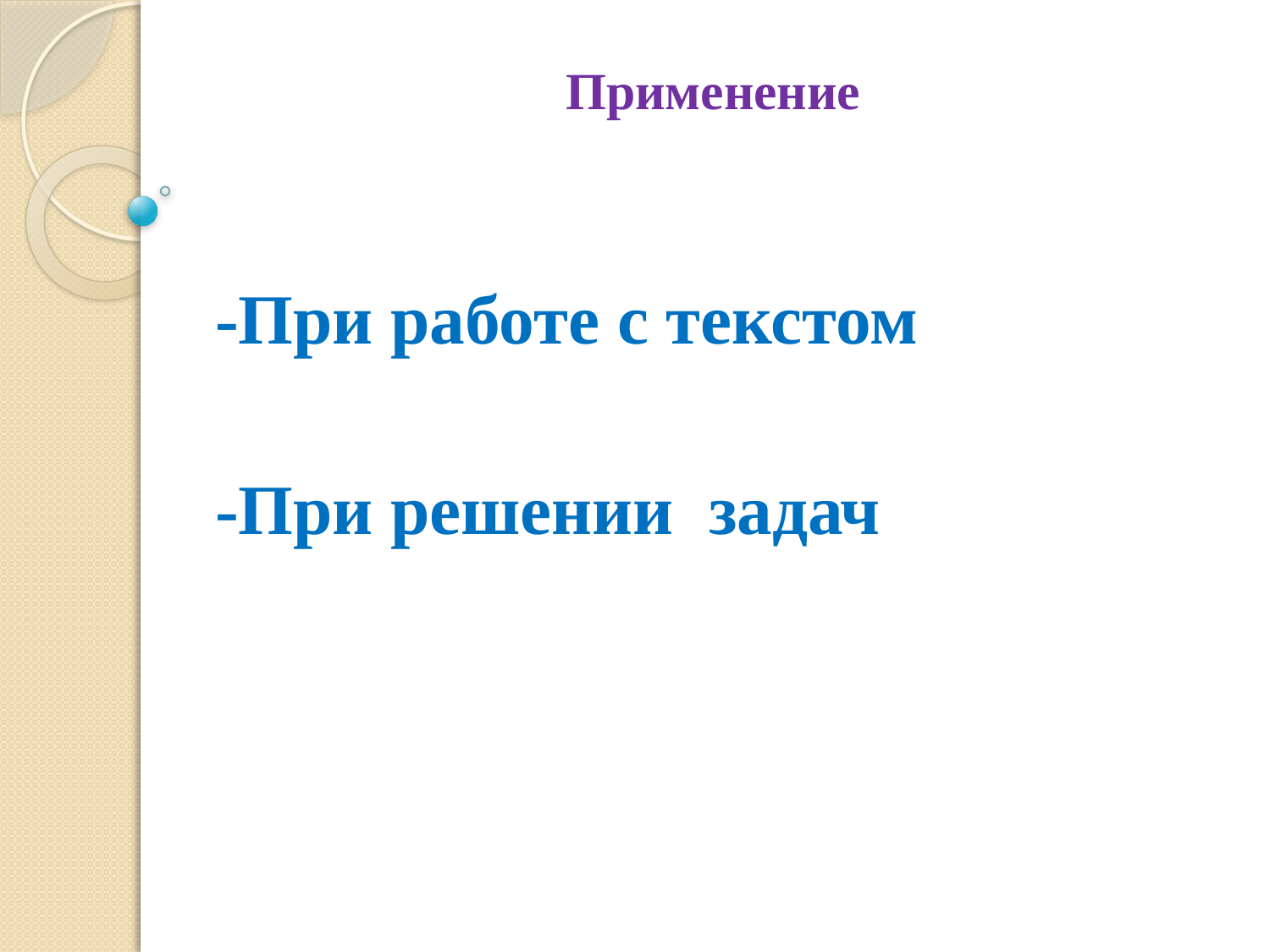

# Применение

-При работе с текстом

-При решении  задач